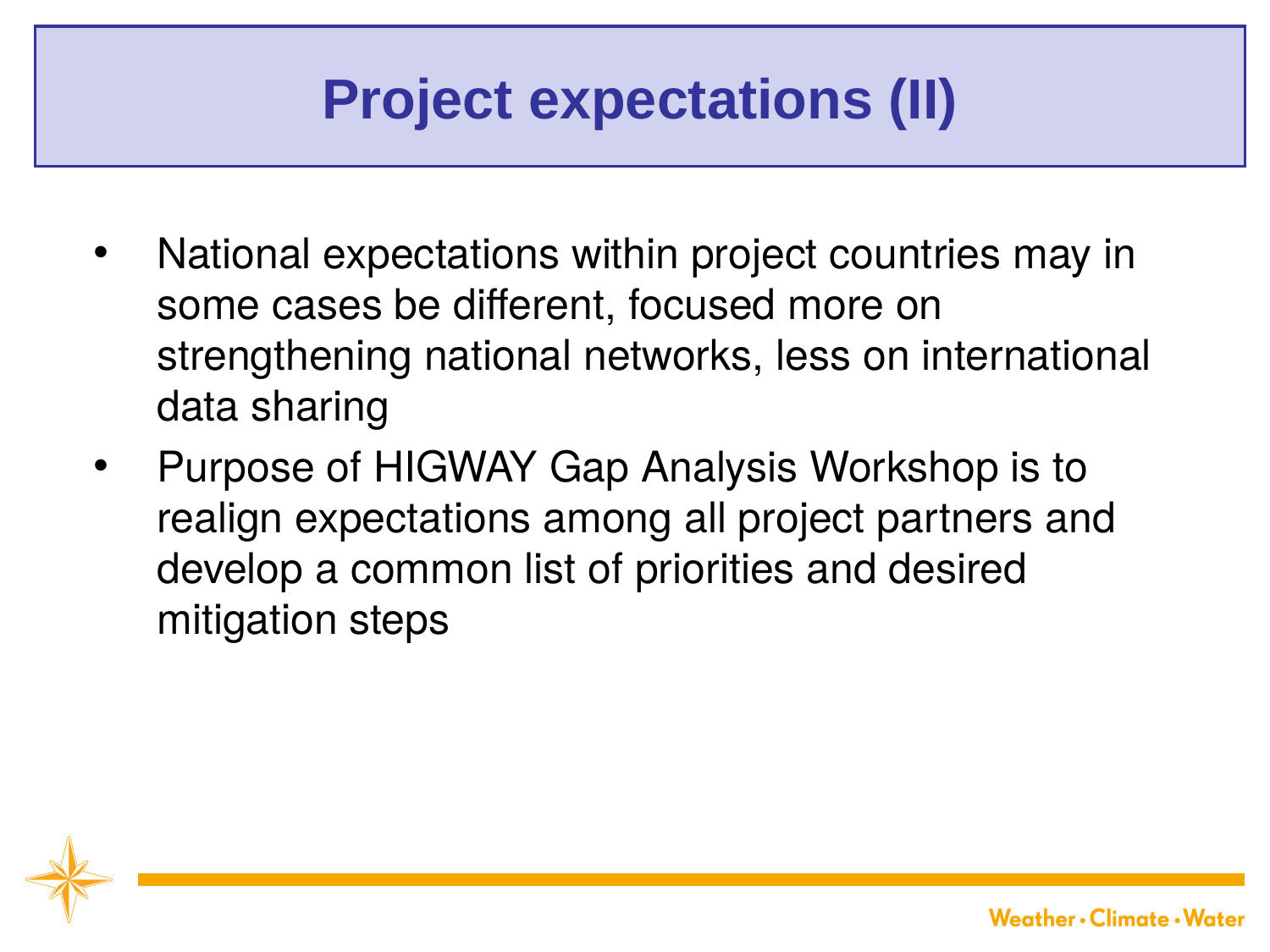

# Project expectations (II)
National expectations within project countries may in some cases be different, focused more on strengthening national networks, less on international data sharing
Purpose of HIGWAY Gap Analysis Workshop is to realign expectations among all project partners and develop a common list of priorities and desired mitigation steps